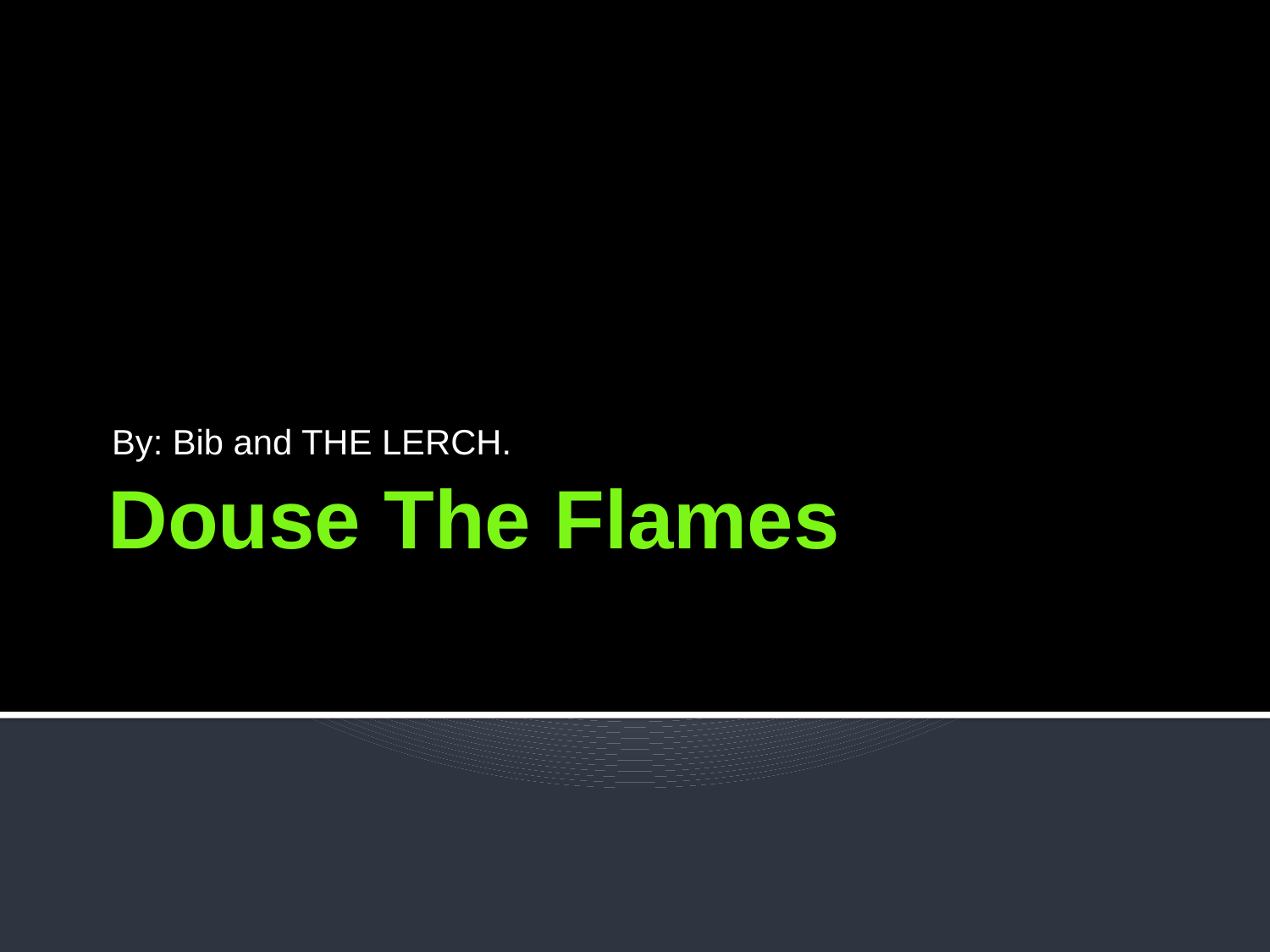

By: Bib and THE LERCH.
# Douse The Flames